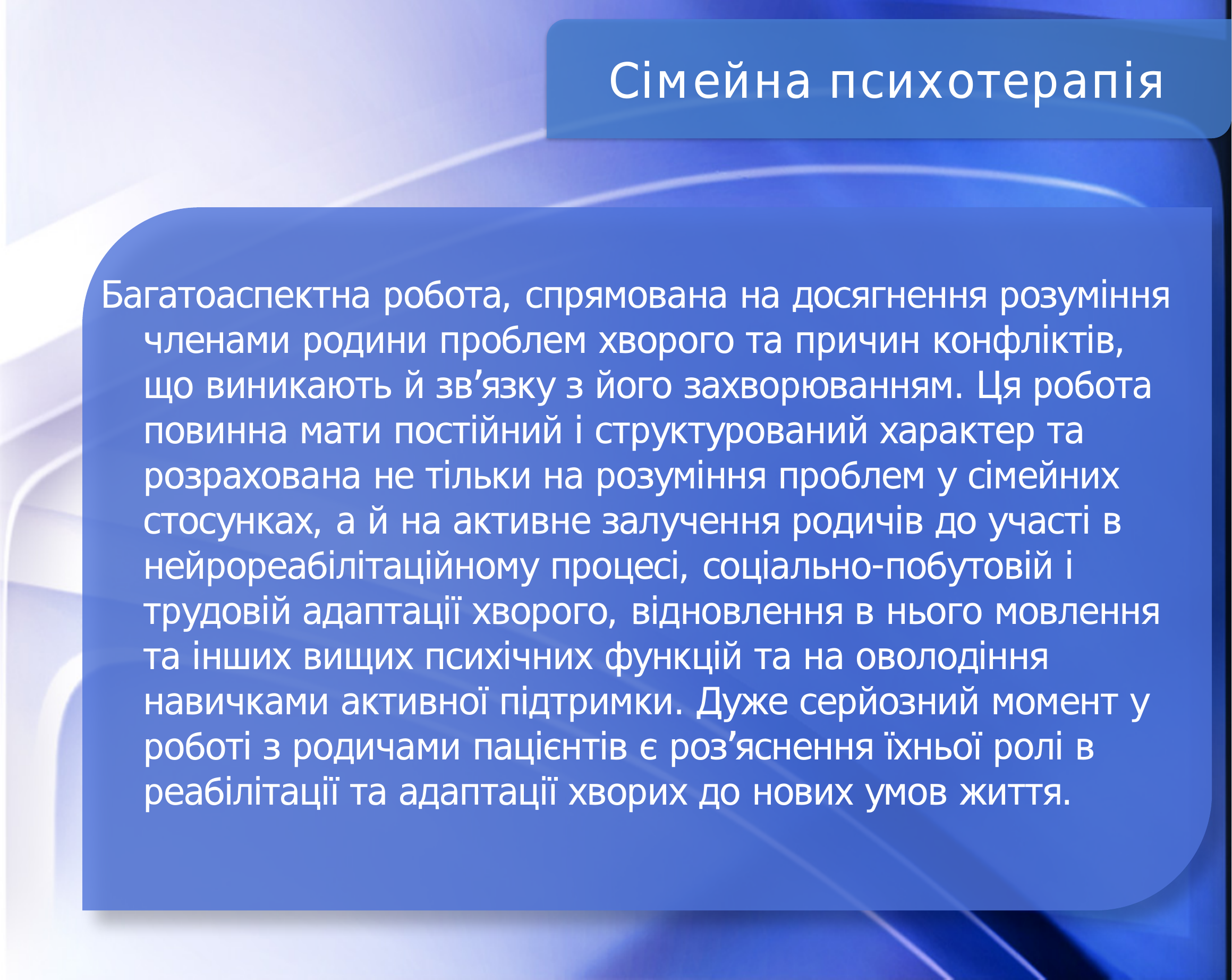

Сiмейна психотерапiя

Багатоаспектна робота, спрямована на досягнення розумiння членами родини проблем хворого та причин конфлiктiв, що виникають й зв’язку з його захворюванням. Ця робота повинна мати постiйний i структурований характер та розрахована не тiльки на розумiння проблем у сiмейних стосунках, а й на активне залучення родичiв до участi в нейрореабiлiтацiйному процесi, соцiально-побутовiй i трудовiй адаптацiї хворого, вiдновлення в нього мовлення та iнших вищих психiчних функцiй та на оволодiння навичками активної пiдтримки. Дуже серйозний момент у роботi з родичами пацiєнтiв є роз’яснення їхньої ролi в реабiлiтацiї та адаптацiї хворих до нових умов життя.